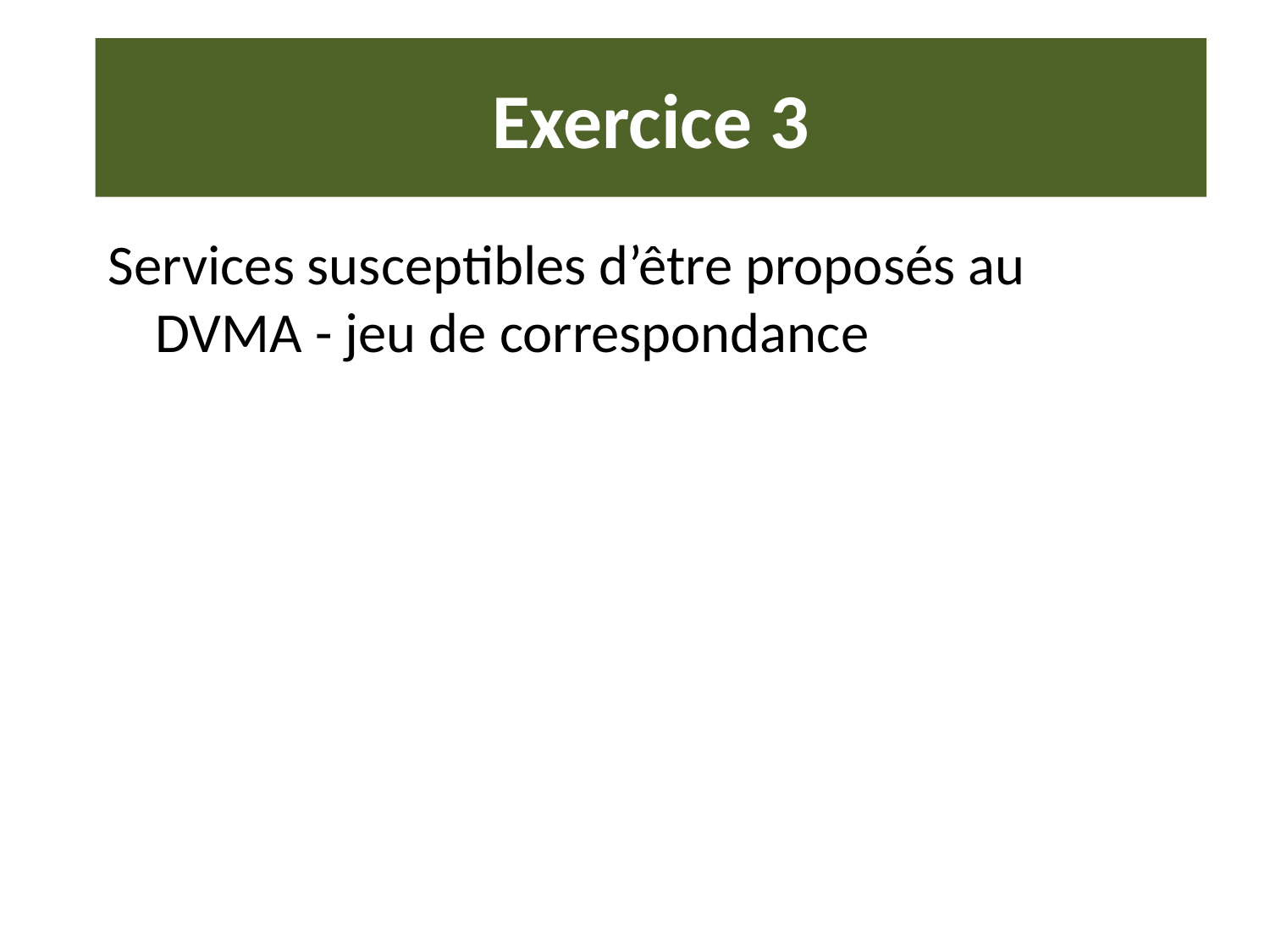

# Exercice 3
Services susceptibles d’être proposés au DVMA - jeu de correspondance